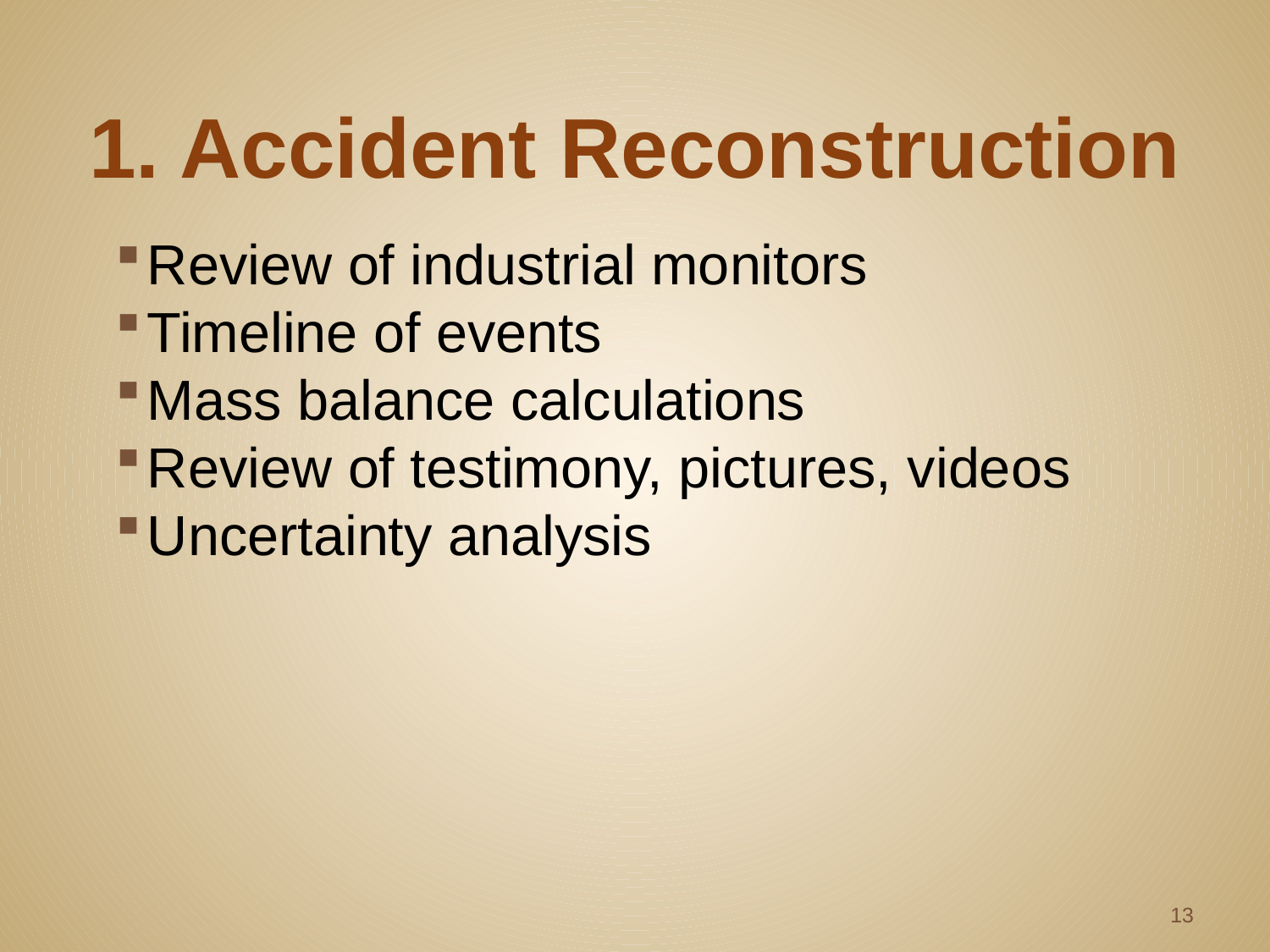

# 1. Accident Reconstruction
Review of industrial monitors
Timeline of events
Mass balance calculations
Review of testimony, pictures, videos
Uncertainty analysis

13